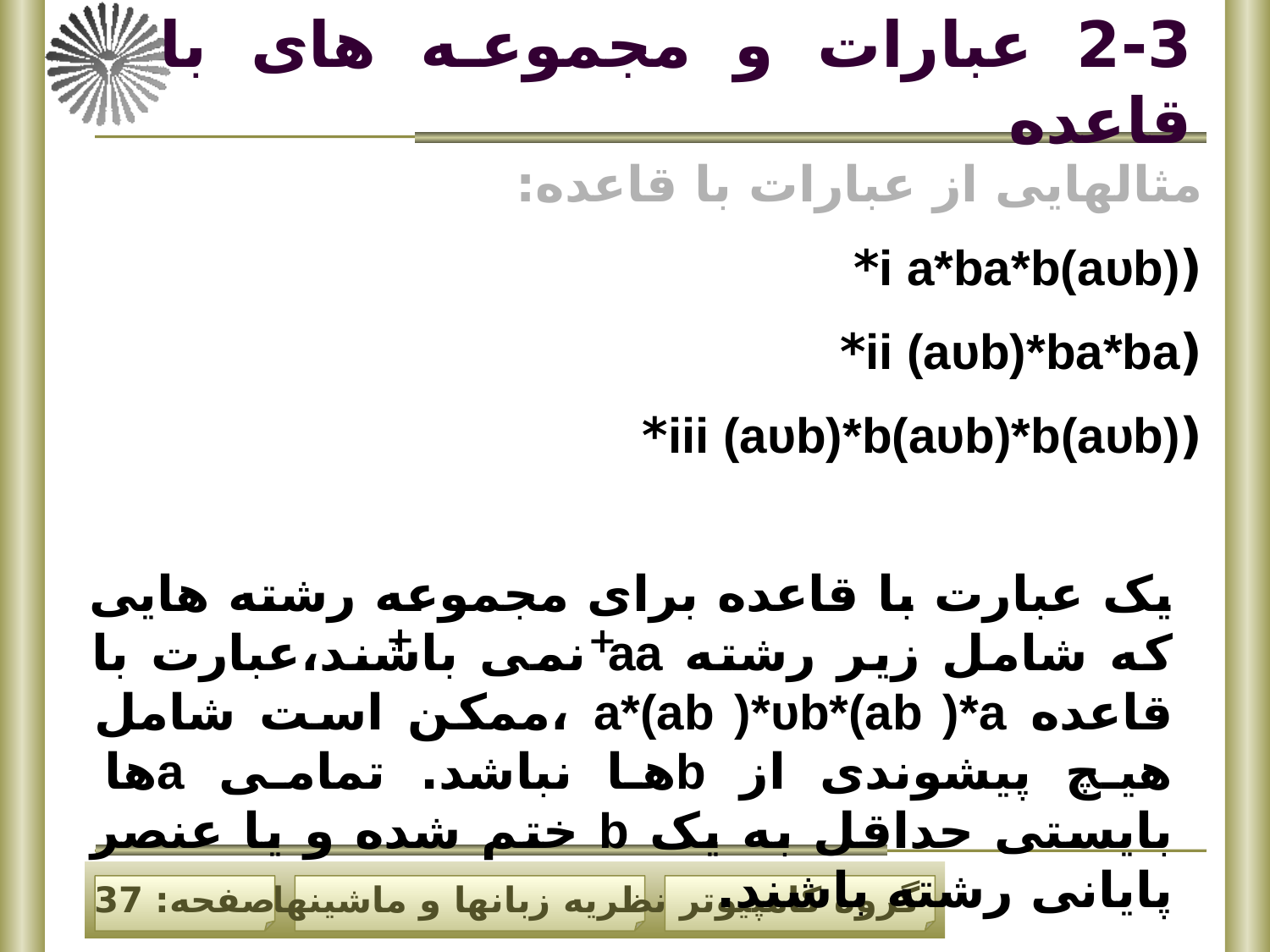

# 2-3 عبارات و مجموعه های با قاعده
مثالهایی از عبارات با قاعده:
(i a*ba*b(aυb)*
(ii (aυb)*ba*ba*
(iii (aυb)*b(aυb)*b(aυb)*
یک عبارت با قاعده برای مجموعه رشته هایی که شامل زیر رشته aa نمی باشند،عبارت با قاعده a*(ab )*υb*(ab )*a ،ممکن است شامل هیچ پیشوندی از bها نباشد. تمامی aها بایستی حداقل به یک b ختم شده و یا عنصر پایانی رشته باشند.
+
+